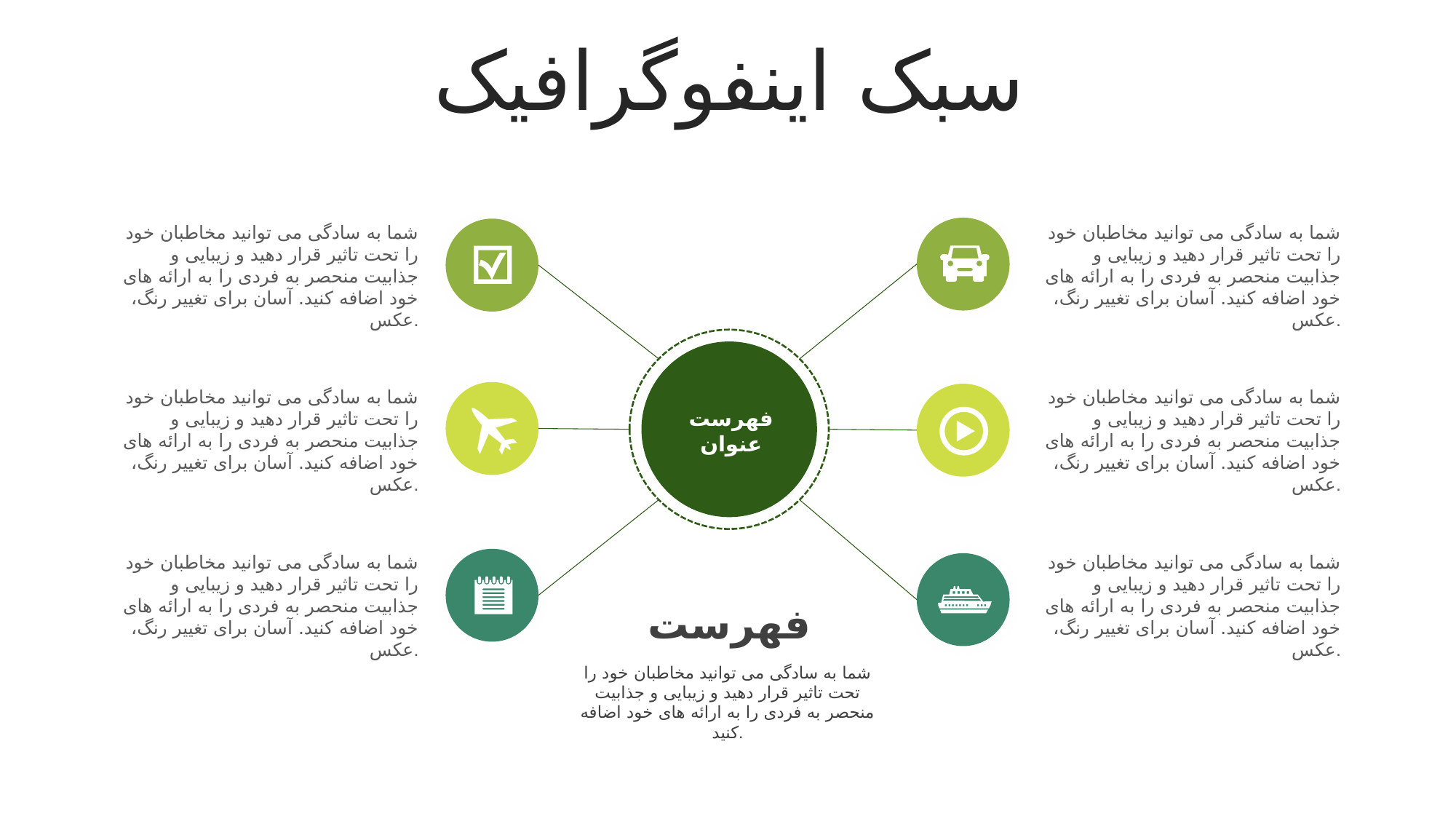

سبک اینفوگرافیک
شما به سادگی می توانید مخاطبان خود را تحت تاثیر قرار دهید و زیبایی و جذابیت منحصر به فردی را به ارائه های خود اضافه کنید. آسان برای تغییر رنگ، عکس.
شما به سادگی می توانید مخاطبان خود را تحت تاثیر قرار دهید و زیبایی و جذابیت منحصر به فردی را به ارائه های خود اضافه کنید. آسان برای تغییر رنگ، عکس.

شما به سادگی می توانید مخاطبان خود را تحت تاثیر قرار دهید و زیبایی و جذابیت منحصر به فردی را به ارائه های خود اضافه کنید. آسان برای تغییر رنگ، عکس.
شما به سادگی می توانید مخاطبان خود را تحت تاثیر قرار دهید و زیبایی و جذابیت منحصر به فردی را به ارائه های خود اضافه کنید. آسان برای تغییر رنگ، عکس.

فهرست
عنوان

شما به سادگی می توانید مخاطبان خود را تحت تاثیر قرار دهید و زیبایی و جذابیت منحصر به فردی را به ارائه های خود اضافه کنید. آسان برای تغییر رنگ، عکس.
شما به سادگی می توانید مخاطبان خود را تحت تاثیر قرار دهید و زیبایی و جذابیت منحصر به فردی را به ارائه های خود اضافه کنید. آسان برای تغییر رنگ، عکس.

فهرست
شما به سادگی می توانید مخاطبان خود را تحت تاثیر قرار دهید و زیبایی و جذابیت منحصر به فردی را به ارائه های خود اضافه کنید.